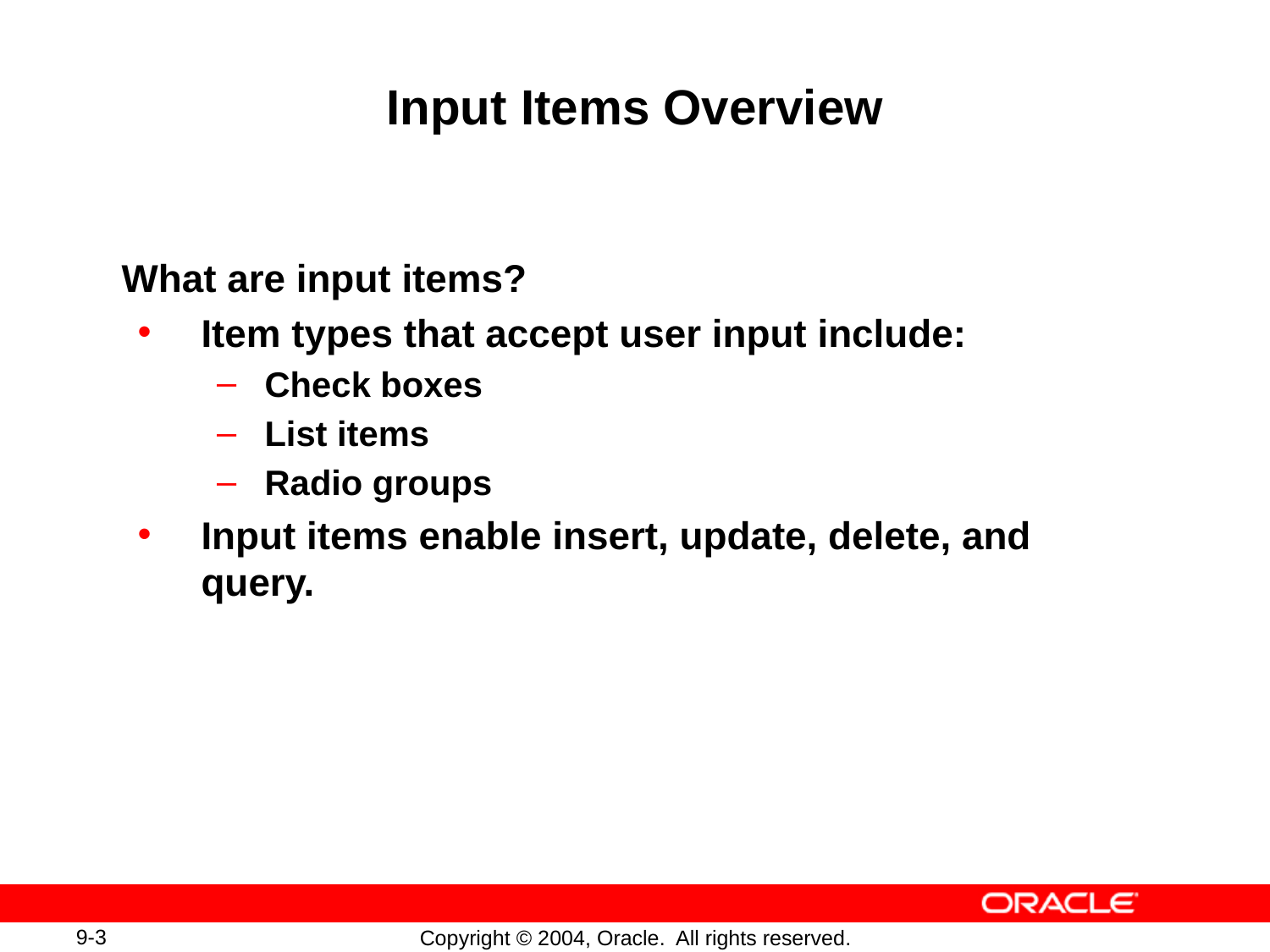

# Input Items Overview
What are input items?
Item types that accept user input include:
Check boxes
List items
Radio groups
Input items enable insert, update, delete, and query.